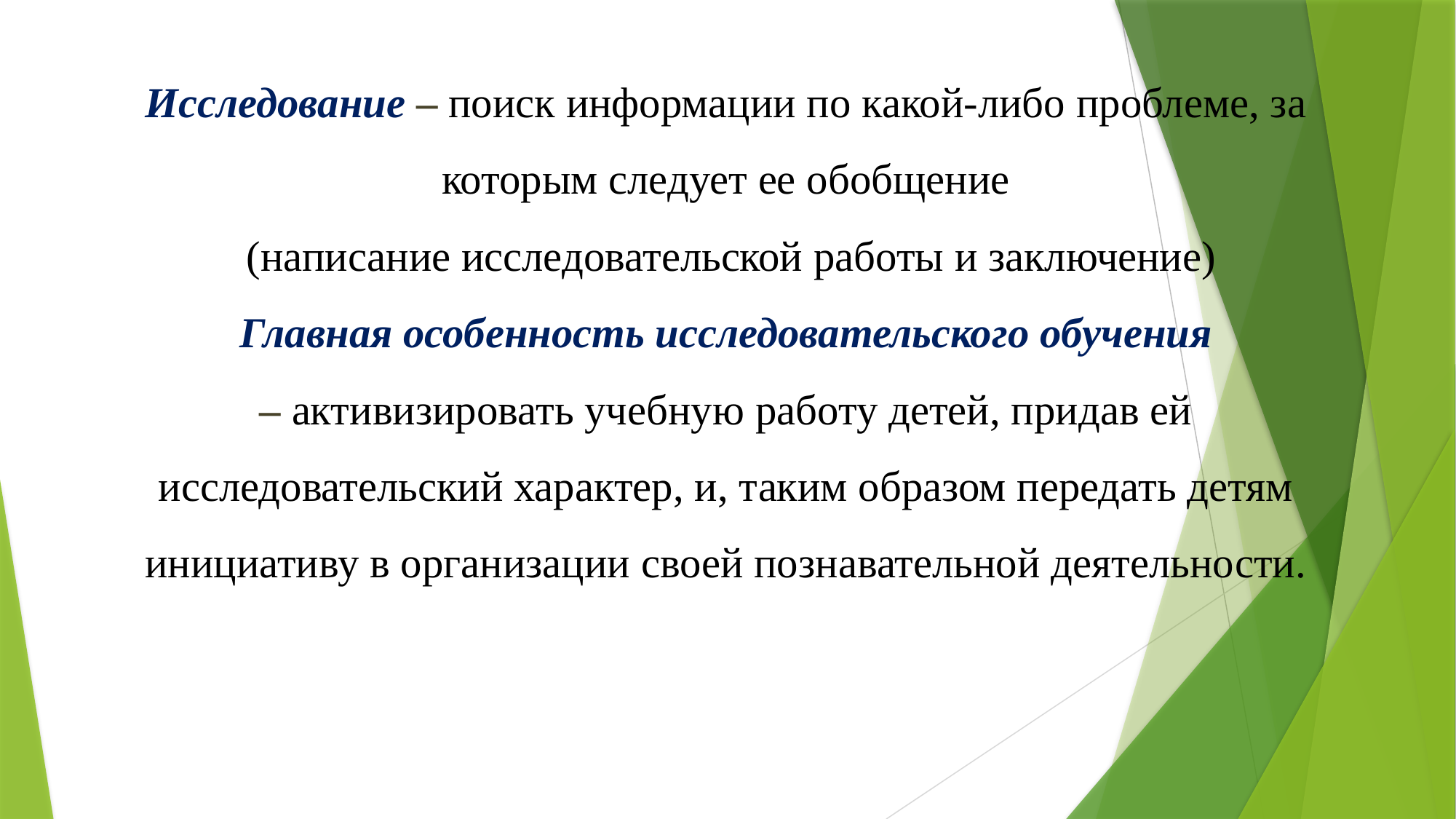

# Исследование – поиск информации по какой-либо проблеме, за которым следует ее обобщение (написание исследовательской работы и заключение) Главная особенность исследовательского обучения – активизировать учебную работу детей, придав ей исследовательский характер, и, таким образом передать детям инициативу в организации своей познавательной деятельности.